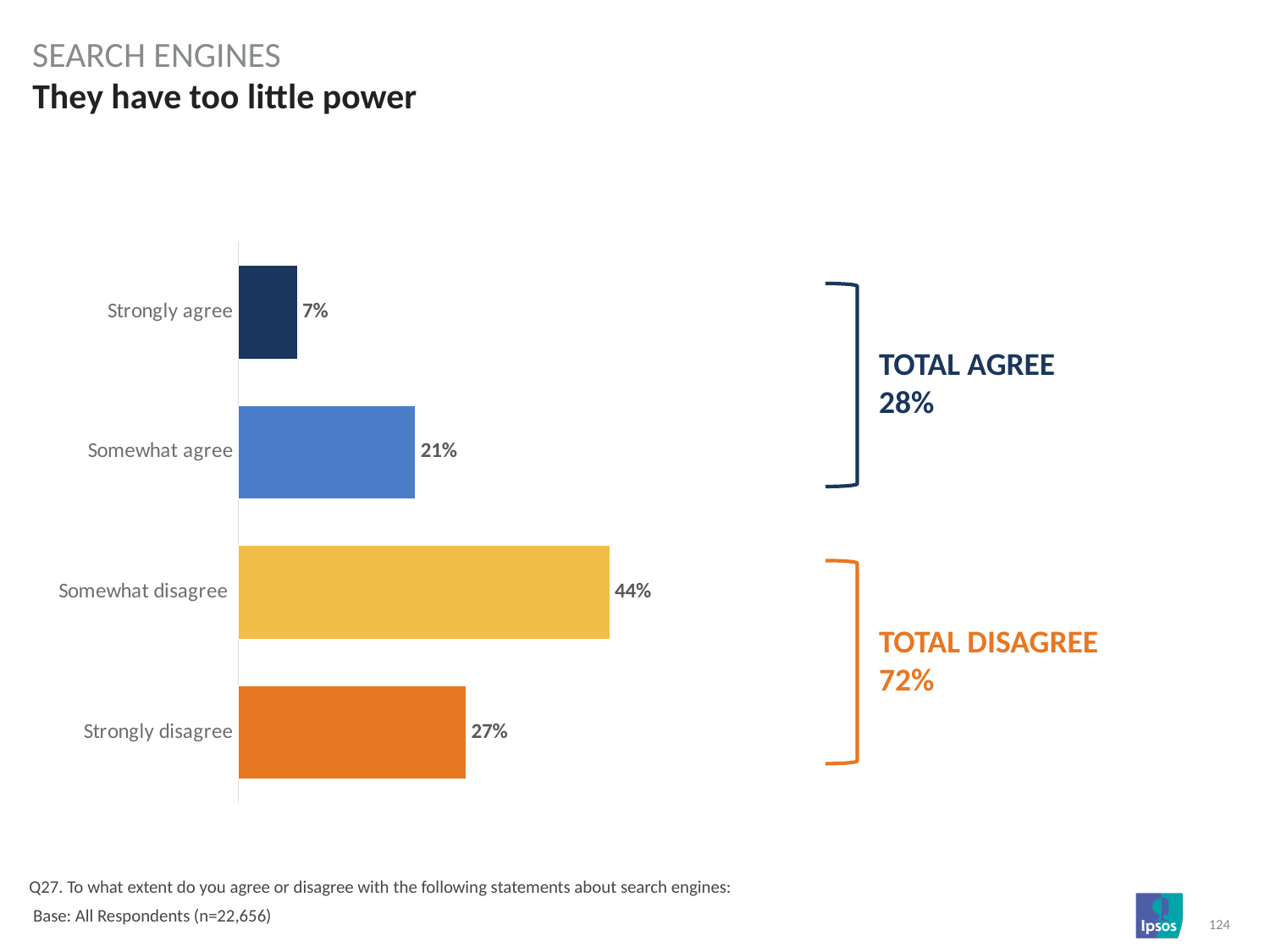

SEARCH ENGINES
# They have too little power

### Chart

| Category | Column1 |
|---|---|
| Strongly agree | 0.07 |
| Somewhat agree | 0.21 |
| Somewhat disagree  | 0.44 |
| Strongly disagree | 0.27 |
TOTAL AGREE
28%

TOTAL DISAGREE
72%
Q27. To what extent do you agree or disagree with the following statements about search engines:
 Base: All Respondents (n=22,656)